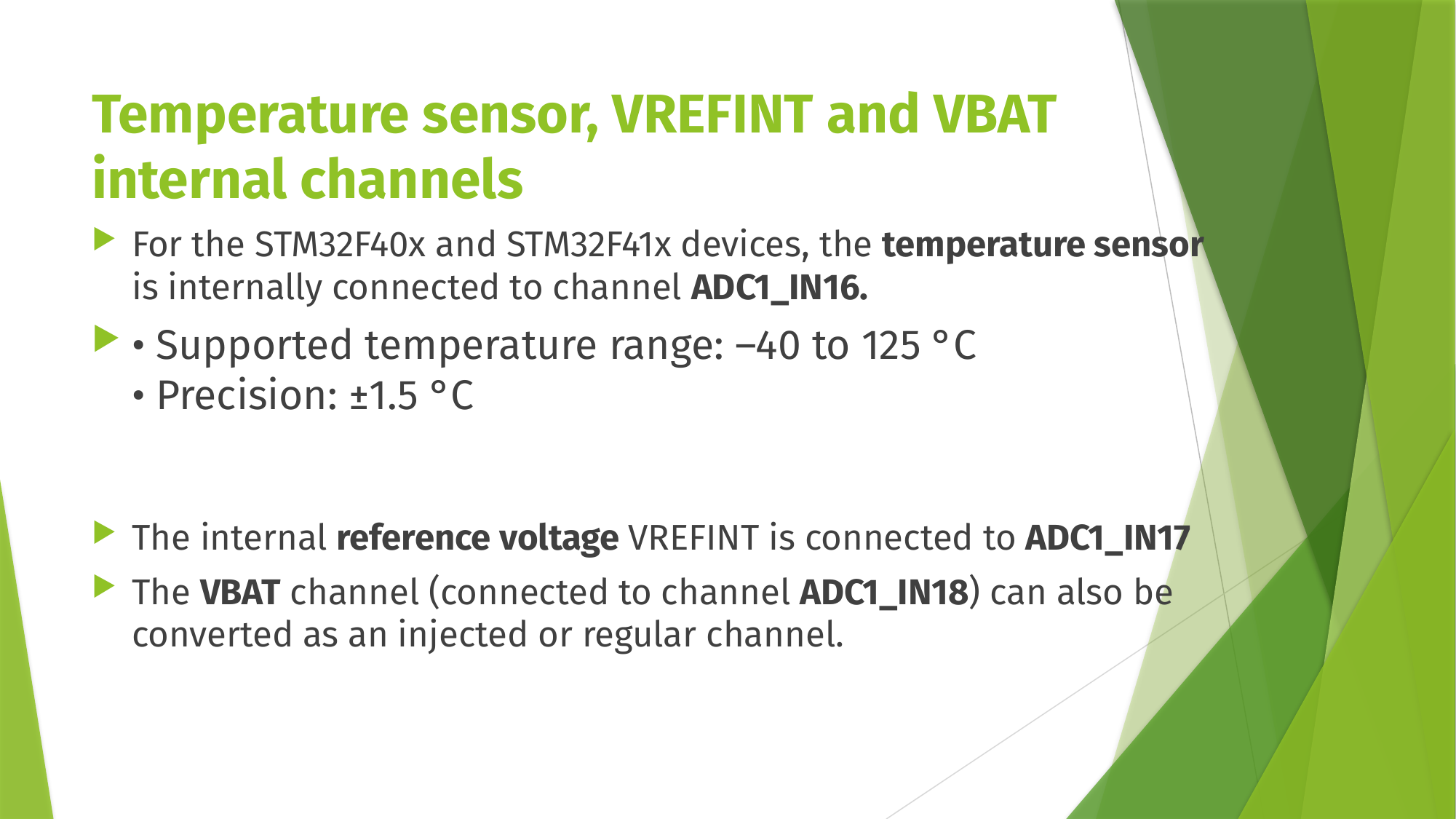

# Temperature sensor, VREFINT and VBAT internal channels
For the STM32F40x and STM32F41x devices, the temperature sensor is internally connected to channel ADC1_IN16.
• Supported temperature range: –40 to 125 °C
• Precision: ±1.5 °C
The internal reference voltage VREFINT is connected to ADC1_IN17
The VBAT channel (connected to channel ADC1_IN18) can also be converted as an injected or regular channel.